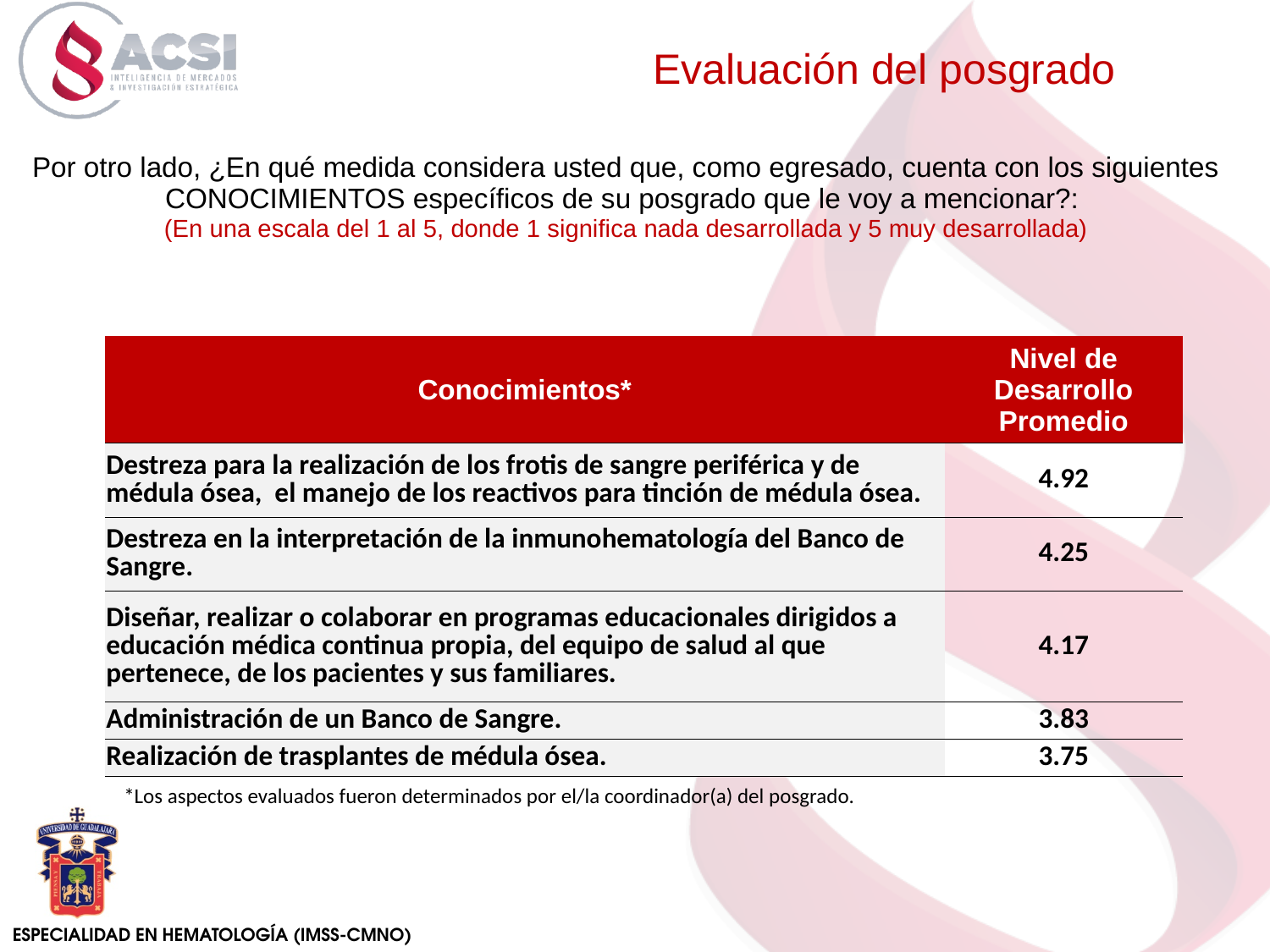

Evaluación del posgrado
Por otro lado, ¿En qué medida considera usted que, como egresado, cuenta con los siguientes CONOCIMIENTOS específicos de su posgrado que le voy a mencionar?:
(En una escala del 1 al 5, donde 1 significa nada desarrollada y 5 muy desarrollada)
| Conocimientos\* | Nivel de Desarrollo Promedio |
| --- | --- |
| Destreza para la realización de los frotis de sangre periférica y de médula ósea, el manejo de los reactivos para tinción de médula ósea. | 4.92 |
| Destreza en la interpretación de la inmunohematología del Banco de Sangre. | 4.25 |
| Diseñar, realizar o colaborar en programas educacionales dirigidos a educación médica continua propia, del equipo de salud al que pertenece, de los pacientes y sus familiares. | 4.17 |
| Administración de un Banco de Sangre. | 3.83 |
| Realización de trasplantes de médula ósea. | 3.75 |
*Los aspectos evaluados fueron determinados por el/la coordinador(a) del posgrado.